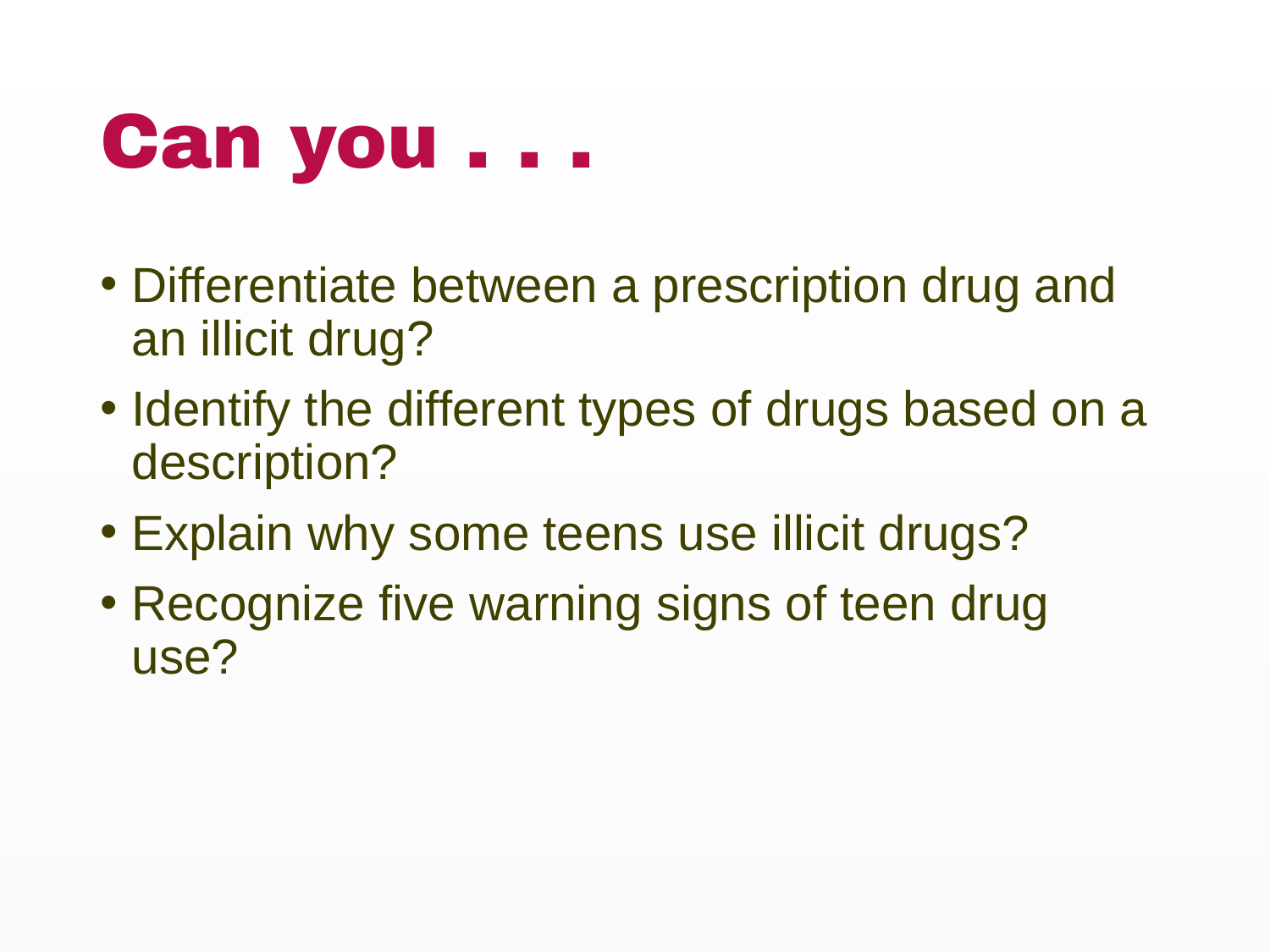

# Can you . . .
Differentiate between a prescription drug and an illicit drug?
Identify the different types of drugs based on a description?
Explain why some teens use illicit drugs?
Recognize five warning signs of teen drug use?